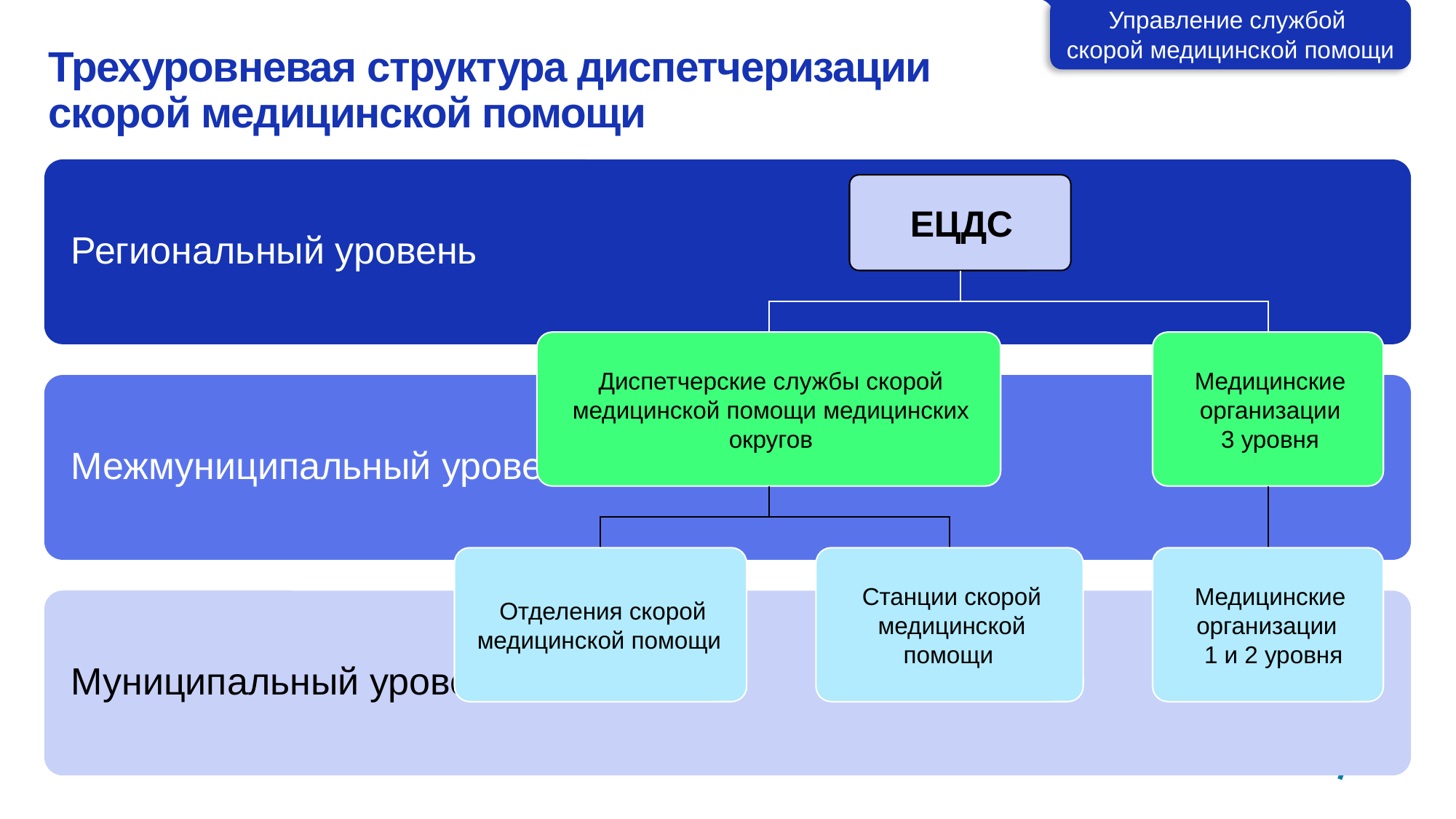

Управление службой
скорой медицинской помощи
Трехуровневая структура диспетчеризации скорой медицинской помощи
Муниципальный уровень
Межмуниципальный уровень
Региональный уровень
ЕЦДС
Диспетчерские службы скорой медицинской помощи медицинских округов
Отделения скорой медицинской помощи
Станции скорой медицинской помощи
Медицинские организации
3 уровня
Медицинские организации
 1 и 2 уровня
18